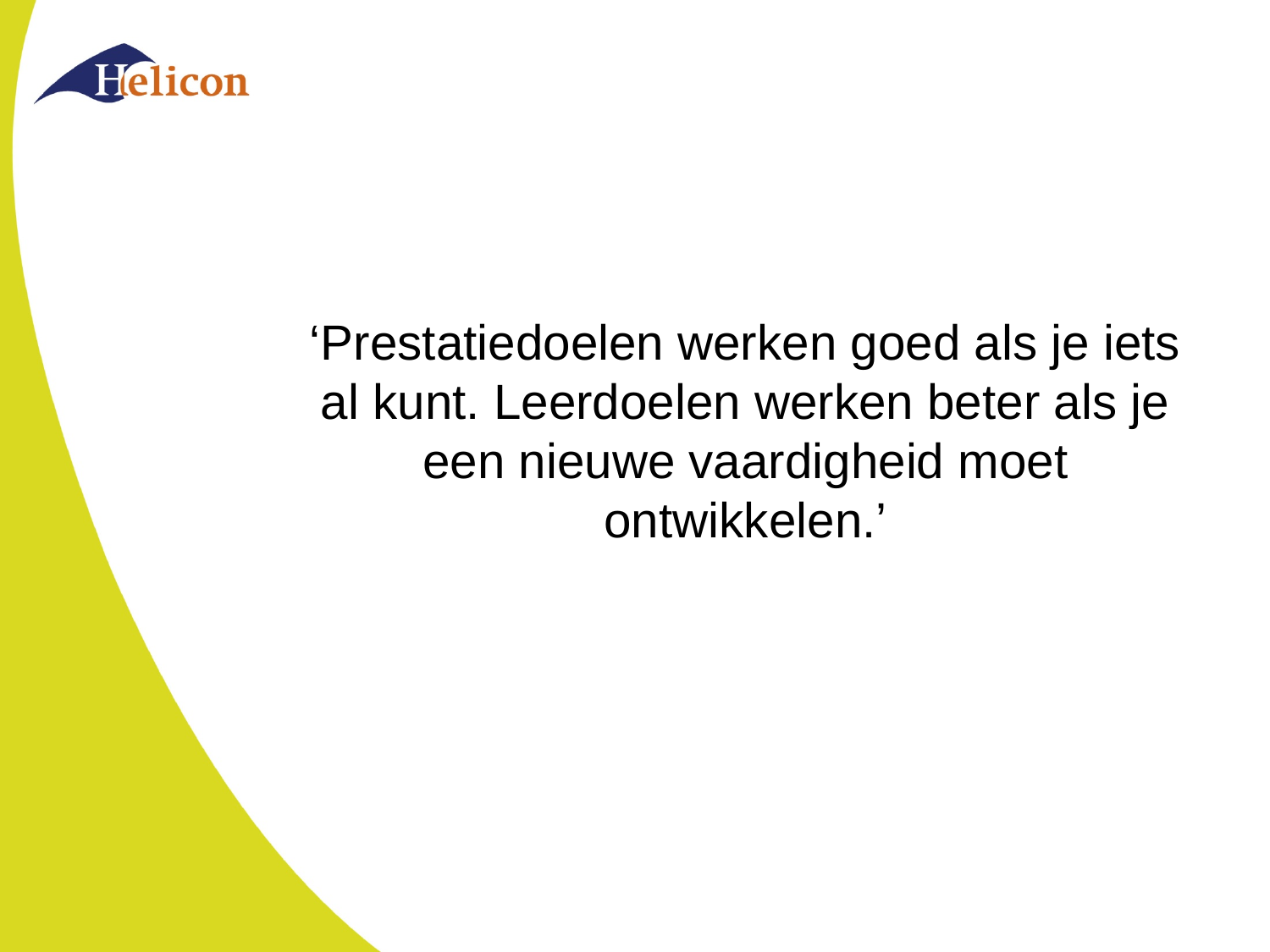

#

‘Prestatiedoelen werken goed als je iets al kunt. Leerdoelen werken beter als je een nieuwe vaardigheid moet ontwikkelen.’